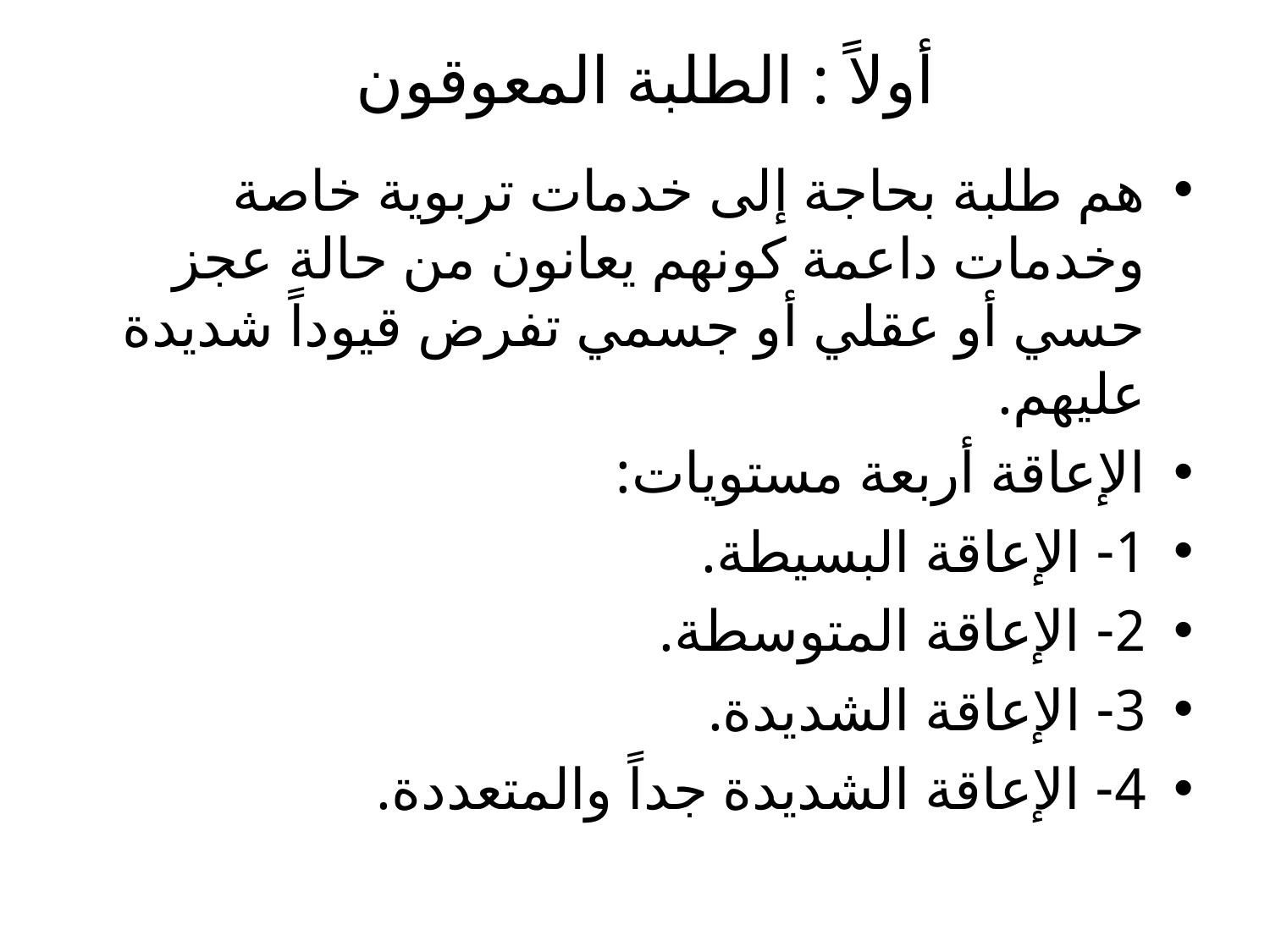

# أولاً : الطلبة المعوقون
هم طلبة بحاجة إلى خدمات تربوية خاصة وخدمات داعمة كونهم يعانون من حالة عجز حسي أو عقلي أو جسمي تفرض قيوداً شديدة عليهم.
الإعاقة أربعة مستويات:
1- الإعاقة البسيطة.
2- الإعاقة المتوسطة.
3- الإعاقة الشديدة.
4- الإعاقة الشديدة جداً والمتعددة.